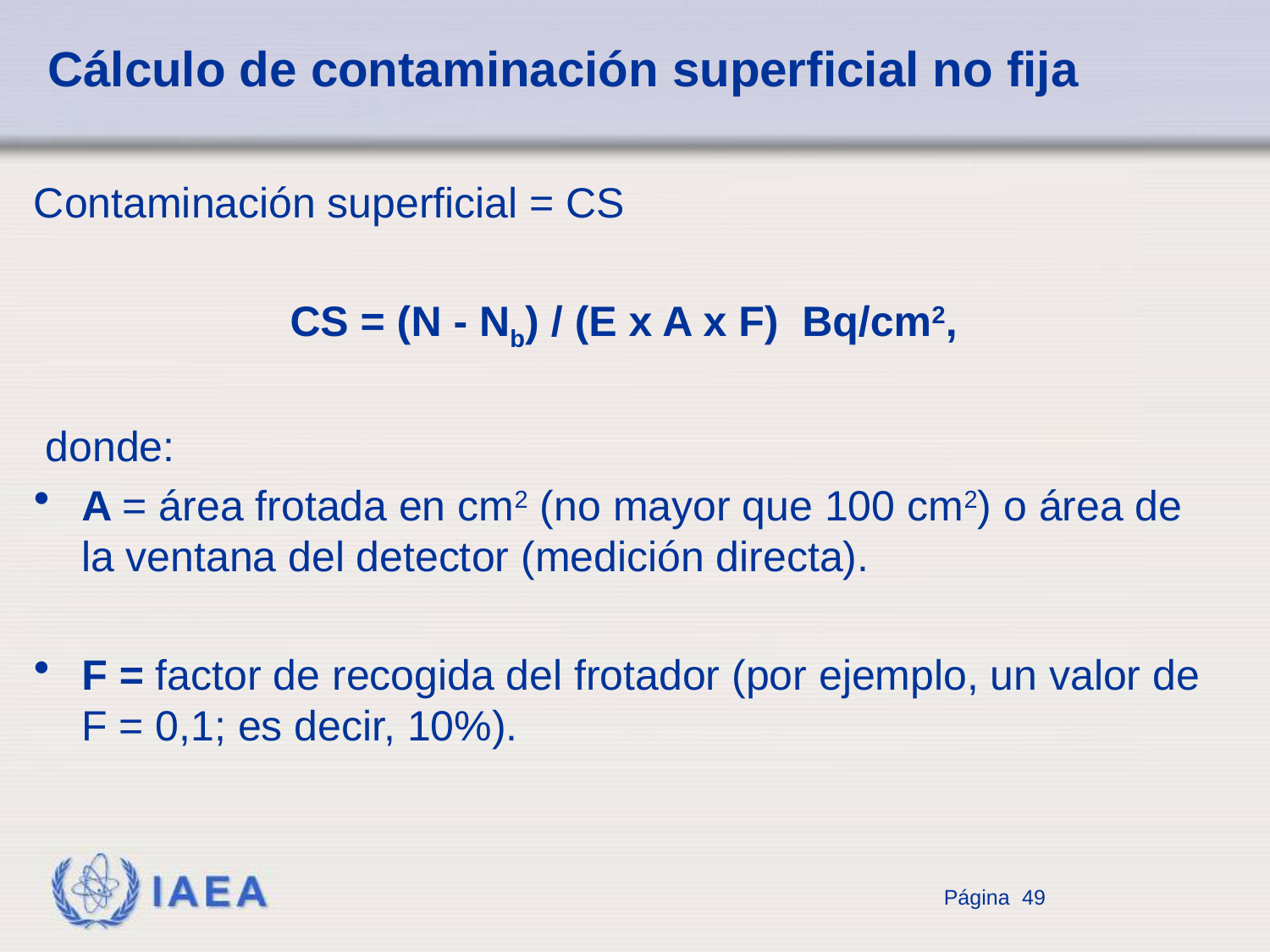

# Cálculo de contaminación superficial no fija
Contaminación superficial = CS

CS = (N - Nb) / (E x A x F)  Bq/cm2,

 donde:
A = área frotada en cm2 (no mayor que 100 cm2) o área de la ventana del detector (medición directa).

F = factor de recogida del frotador (por ejemplo, un valor de F = 0,1; es decir, 10%).